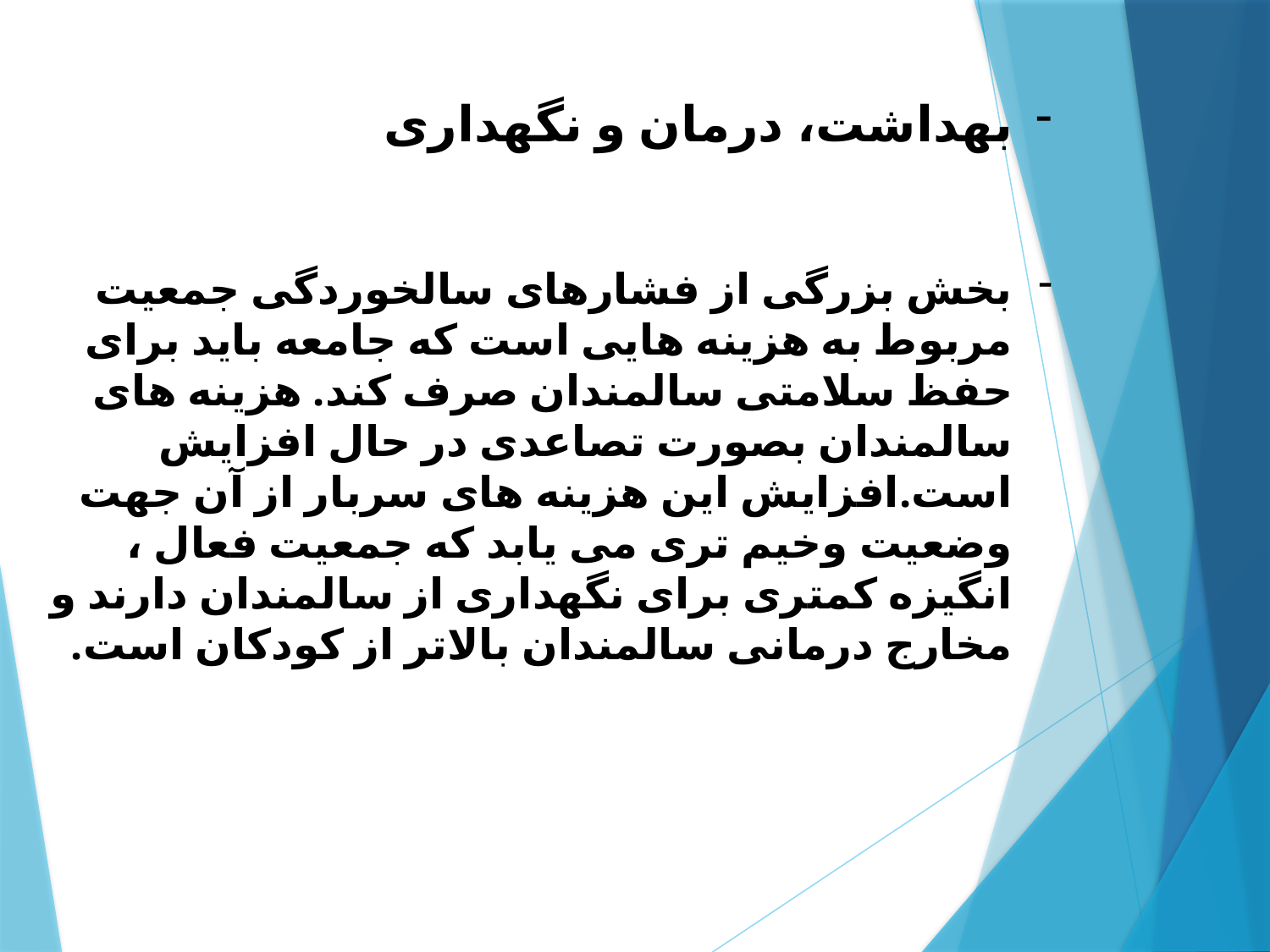

بهداشت، درمان و نگهداری

بخش بزرگی از فشارهای سالخوردگی جمعیت مربوط به هزینه هایی است که جامعه باید برای حفظ سلامتی سالمندان صرف کند. هزینه های سالمندان بصورت تصاعدی در حال افزایش است.افزایش این هزینه های سربار از آن جهت وضعیت وخیم تری می یابد که جمعیت فعال ، انگیزه کمتری برای نگهداری از سالمندان دارند و مخارج درمانی سالمندان بالاتر از کودکان است.